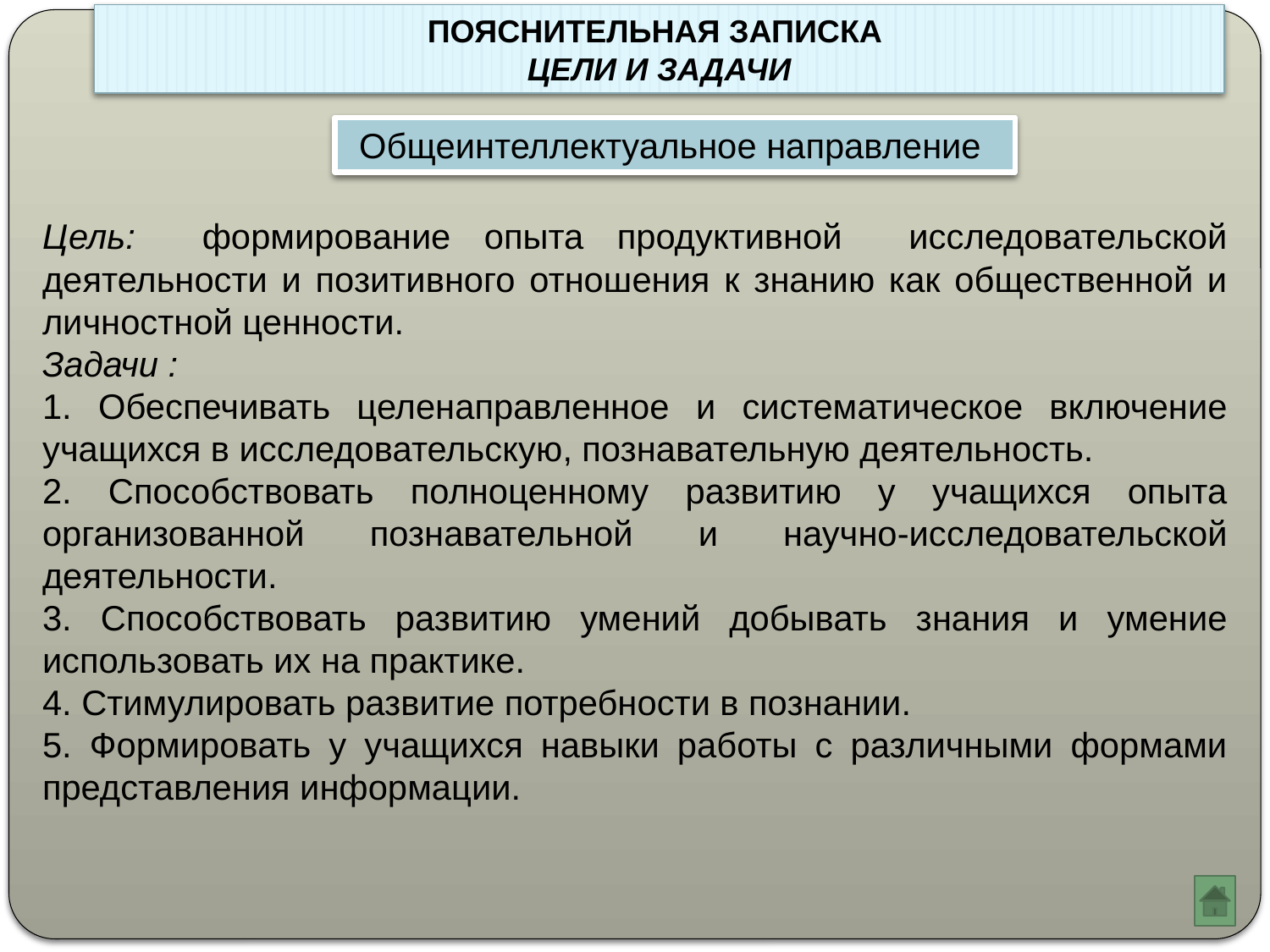

ПОЯСНИТЕЛЬНАЯ ЗАПИСКА
ЦЕЛИ И ЗАДАЧИ
Общеинтеллектуальное направление
Цель:  формирование опыта продуктивной  исследовательской деятельности и позитивного отношения к знанию как общественной и личностной ценности.
Задачи :
1. Обеспечивать целенаправленное и систематическое включение учащихся в исследовательскую, познавательную деятельность.
2. Способствовать полноценному развитию у учащихся опыта организованной познавательной и научно-исследовательской деятельности.
3. Способствовать развитию умений добывать знания и умение использовать их на практике.
4. Стимулировать развитие потребности в познании.
5. Формировать у учащихся навыки работы с различными формами представления информации.